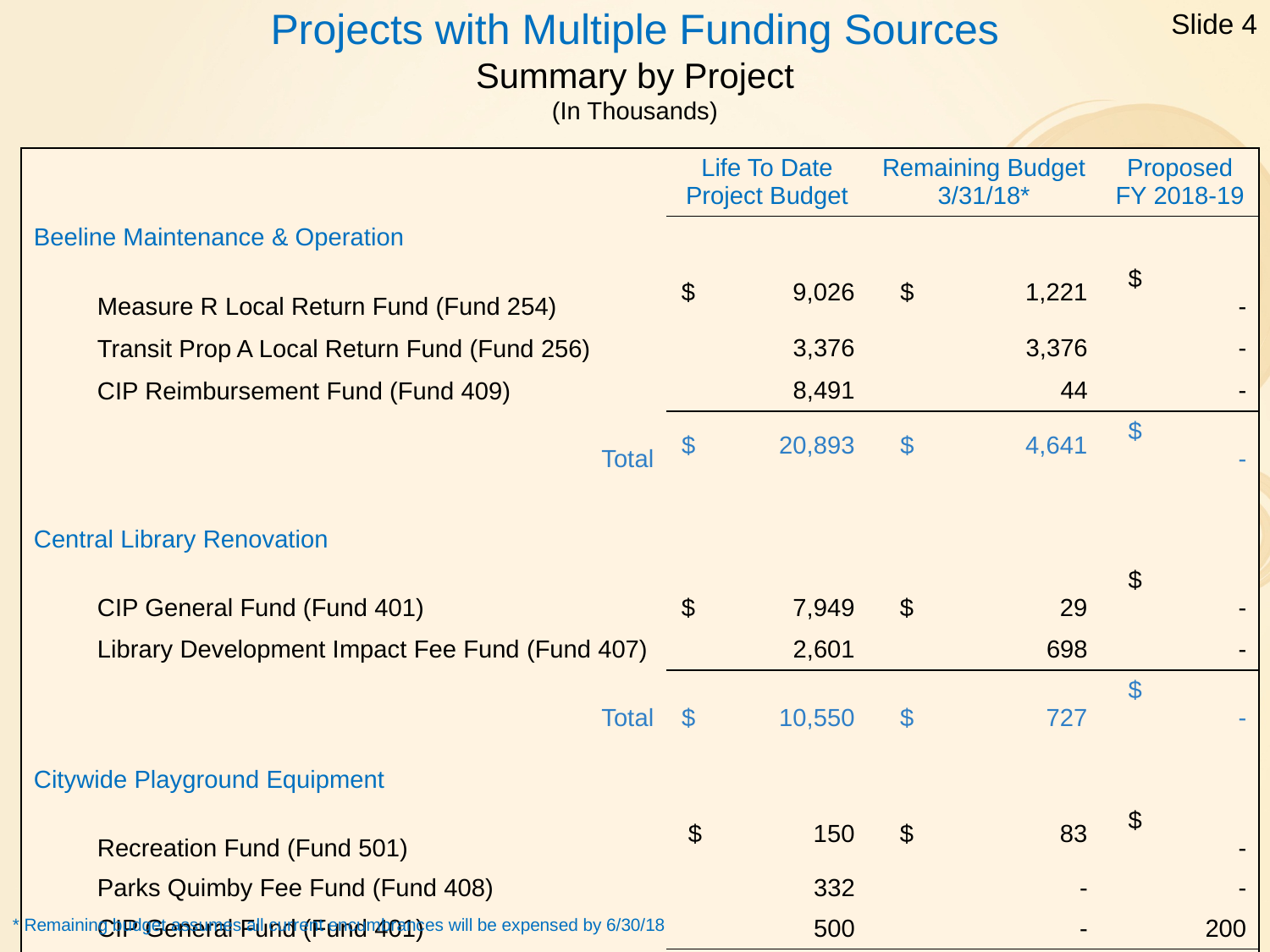

Slide 4
Projects with Multiple Funding Sources
Summary by Project
(In Thousands)
|  | Life To Date Project Budget | Remaining Budget 3/31/18\* | Proposed FY 2018-19 |
| --- | --- | --- | --- |
| Beeline Maintenance & Operation |  |  |  |
| Measure R Local Return Fund (Fund 254) | $ 9,026 | $ 1,221 | $ - |
| Transit Prop A Local Return Fund (Fund 256) | 3,376 | 3,376 | - |
| CIP Reimbursement Fund (Fund 409) | 8,491 | 44 | - |
| Total | $ 20,893 | $ 4,641 | $ - |
|  |  |  |  |
|  |  |  |  |
| Central Library Renovation |  |  |  |
| CIP General Fund (Fund 401) | $ 7,949 | $ 29 | $ - |
| Library Development Impact Fee Fund (Fund 407) | 2,601 | 698 | - |
| Total | $ 10,550 | $ 727 | $ - |
|  |  |  |  |
| Citywide Playground Equipment |  |  |  |
| Recreation Fund (Fund 501) | $ 150 | $ 83 | $ - |
| Parks Quimby Fee Fund (Fund 408) | 332 | - | - |
| CIP General Fund (Fund 401) | 500 | - | 200 |
| Total | $ 982 | $ 83 | $ 200 |
|  |  |  |  |
* Remaining budget assumes all current encumbrances will be expensed by 6/30/18